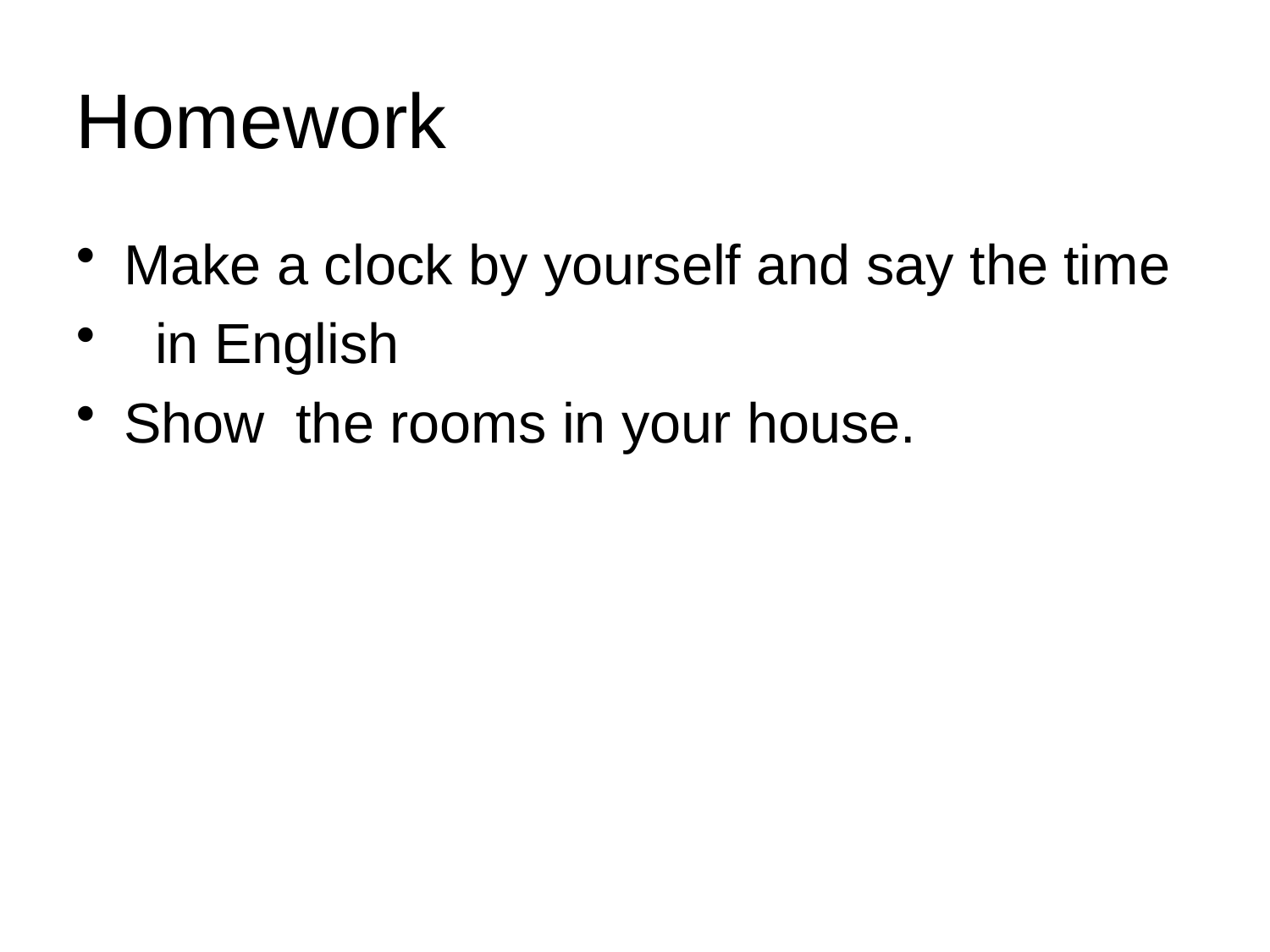

# Homework
Make a clock by yourself and say the time
  in English
Show  the rooms in your house.